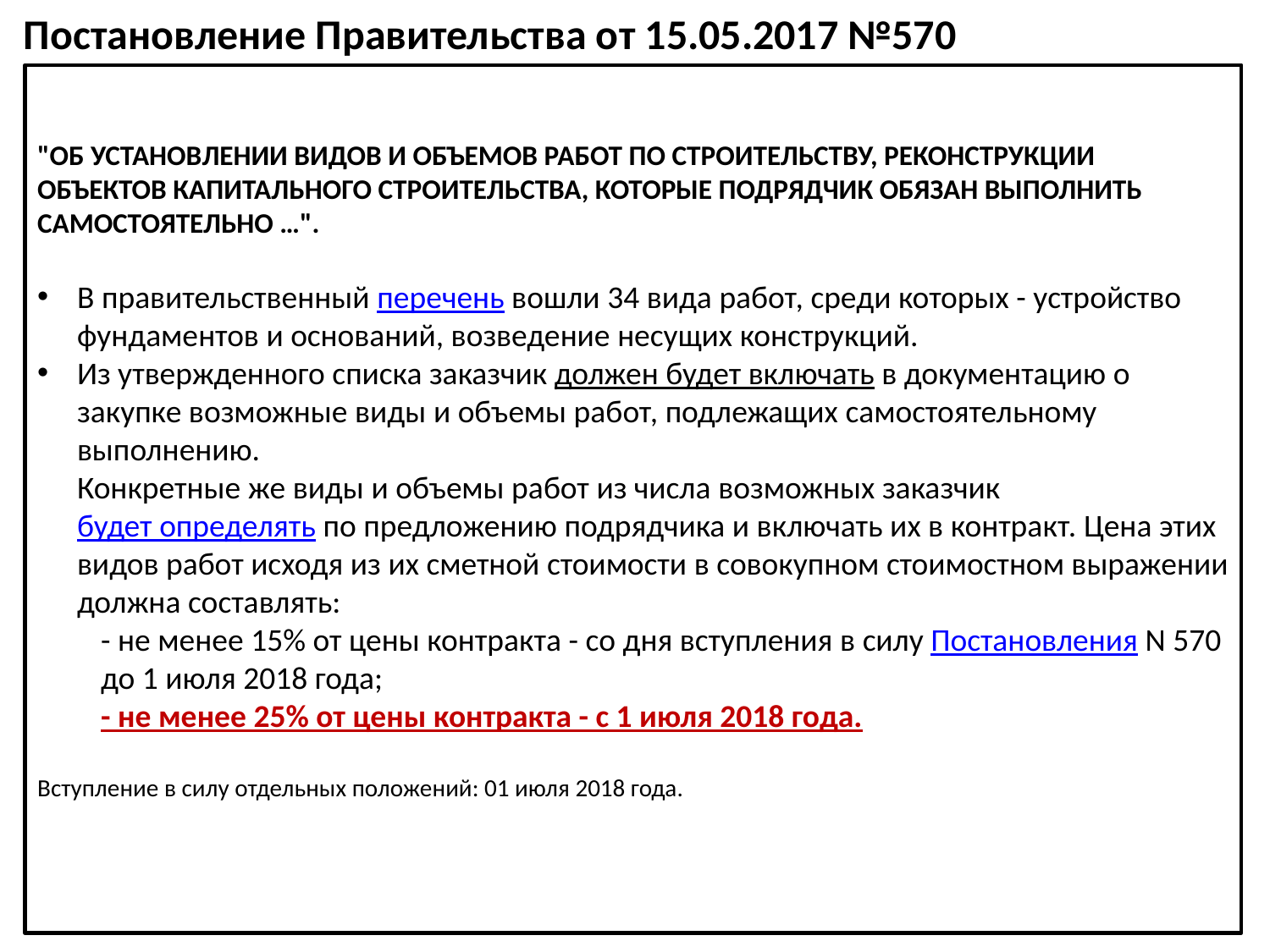

Постановление Правительства от 15.05.2017 №570
"ОБ УСТАНОВЛЕНИИ ВИДОВ И ОБЪЕМОВ РАБОТ ПО СТРОИТЕЛЬСТВУ, РЕКОНСТРУКЦИИ ОБЪЕКТОВ КАПИТАЛЬНОГО СТРОИТЕЛЬСТВА, КОТОРЫЕ ПОДРЯДЧИК ОБЯЗАН ВЫПОЛНИТЬ САМОСТОЯТЕЛЬНО …".

В правительственный перечень вошли 34 вида работ, среди которых - устройство фундаментов и оснований, возведение несущих конструкций.
Из утвержденного списка заказчик должен будет включать в документацию о закупке возможные виды и объемы работ, подлежащих самостоятельному выполнению.
Конкретные же виды и объемы работ из числа возможных заказчик будет определять по предложению подрядчика и включать их в контракт. Цена этих видов работ исходя из их сметной стоимости в совокупном стоимостном выражении должна составлять:
- не менее 15% от цены контракта - со дня вступления в силу Постановления N 570 до 1 июля 2018 года;
- не менее 25% от цены контракта - с 1 июля 2018 года.

Вступление в силу отдельных положений: 01 июля 2018 года.

49